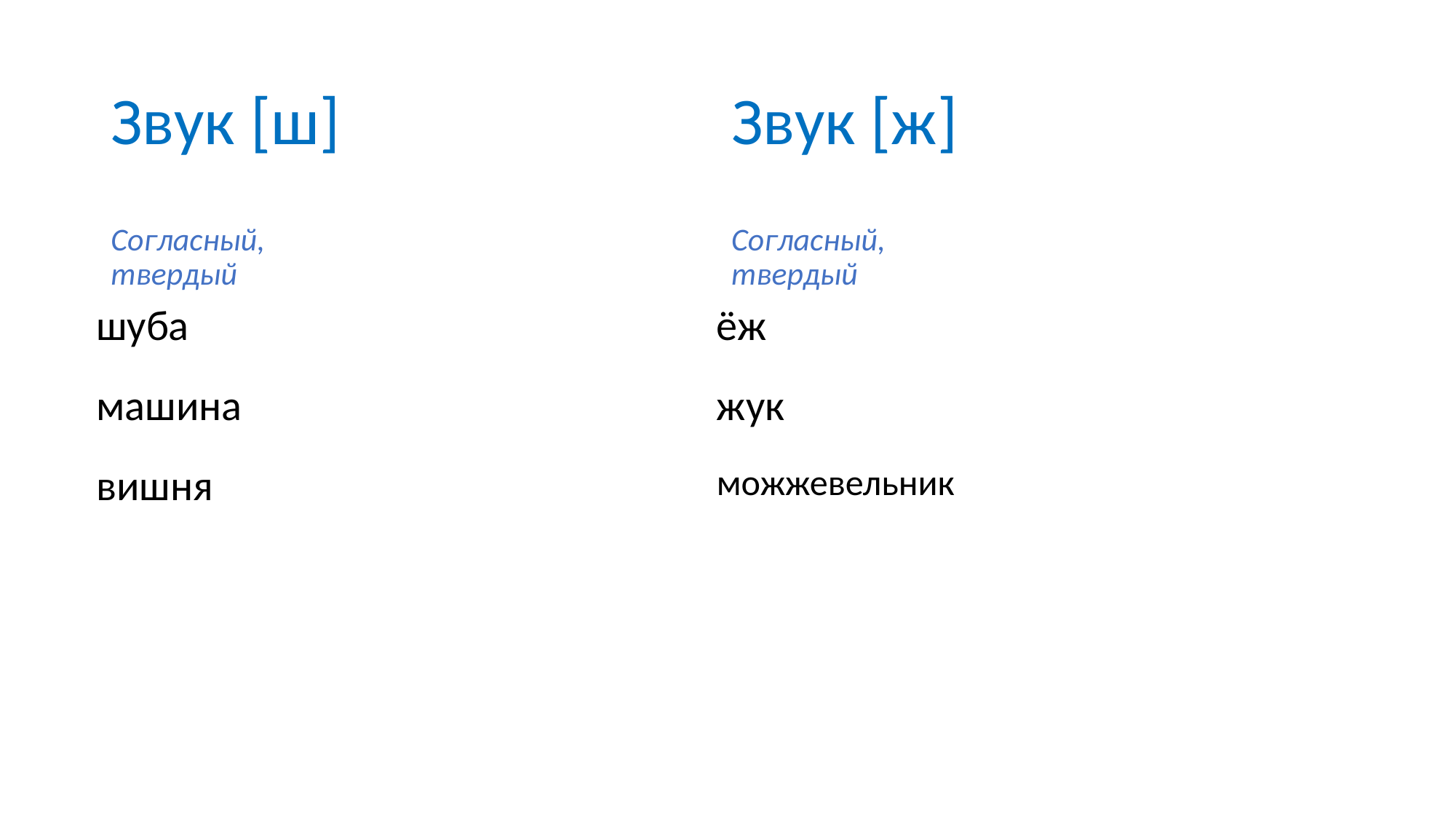

# Звук [ш]
Звук [ж]
Согласный, твердый

Согласный, твердый

шуба
ёж
машина
жук
вишня
можжевельник